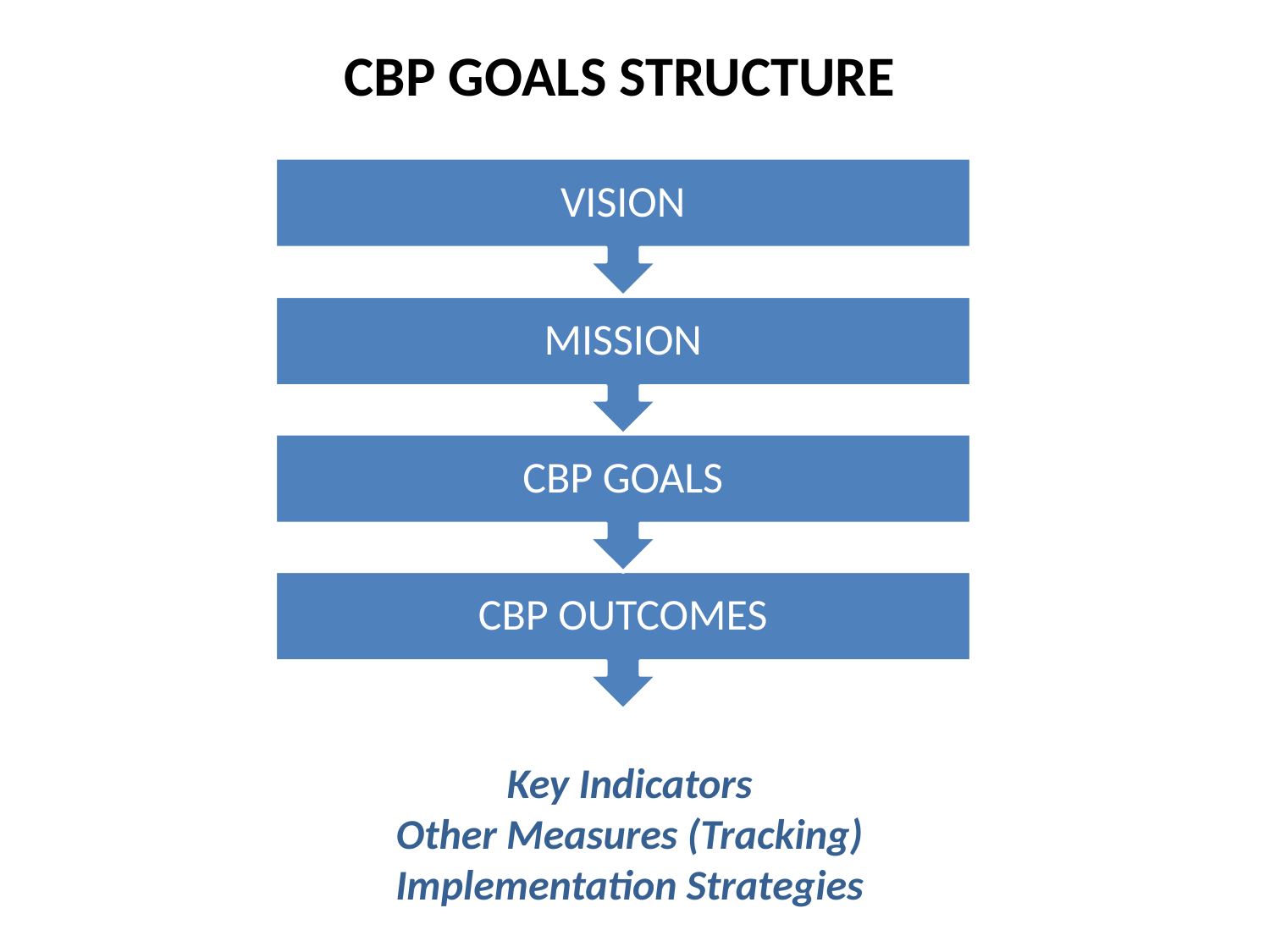

CBP GOALS STRUCTURE

VISION

MISSION

CBP GOALS

CBP OUTCOMES
Key Indicators
Other Measures (Tracking)
Implementation Strategies